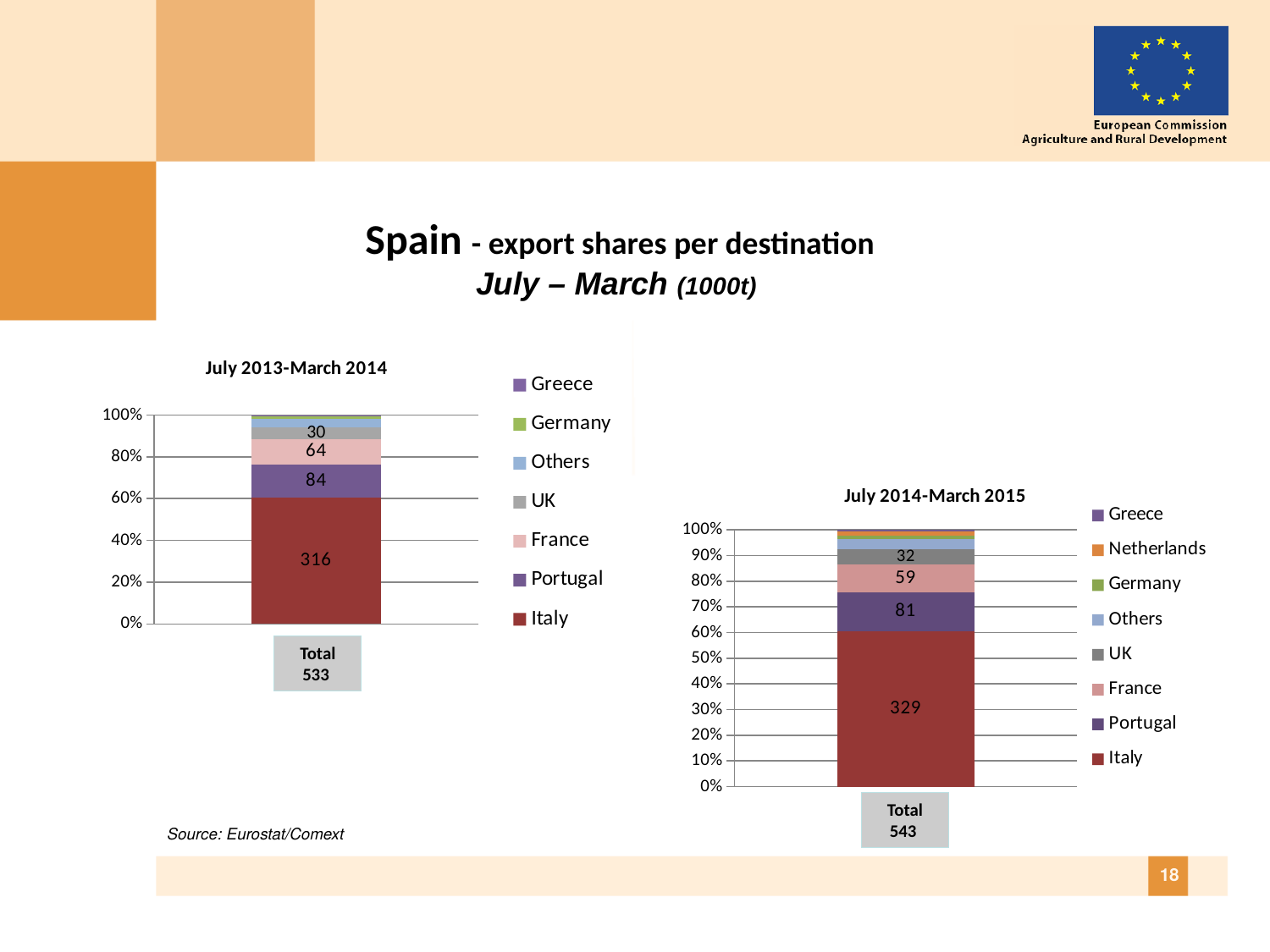

Spain - export shares per destination
July – March (1000t)

### Chart: July 2013-March 2014

| Category | Italy | Portugal | France | UK | Others | Germany | Greece |
|---|---|---|---|---|---|---|---|

### Chart: July 2014-March 2015

| Category | Italy | Portugal | France | UK | Others | Germany | Netherlands | Greece |
|---|---|---|---|---|---|---|---|---|
Total 533
Total 543
Source: Eurostat/Comext
18